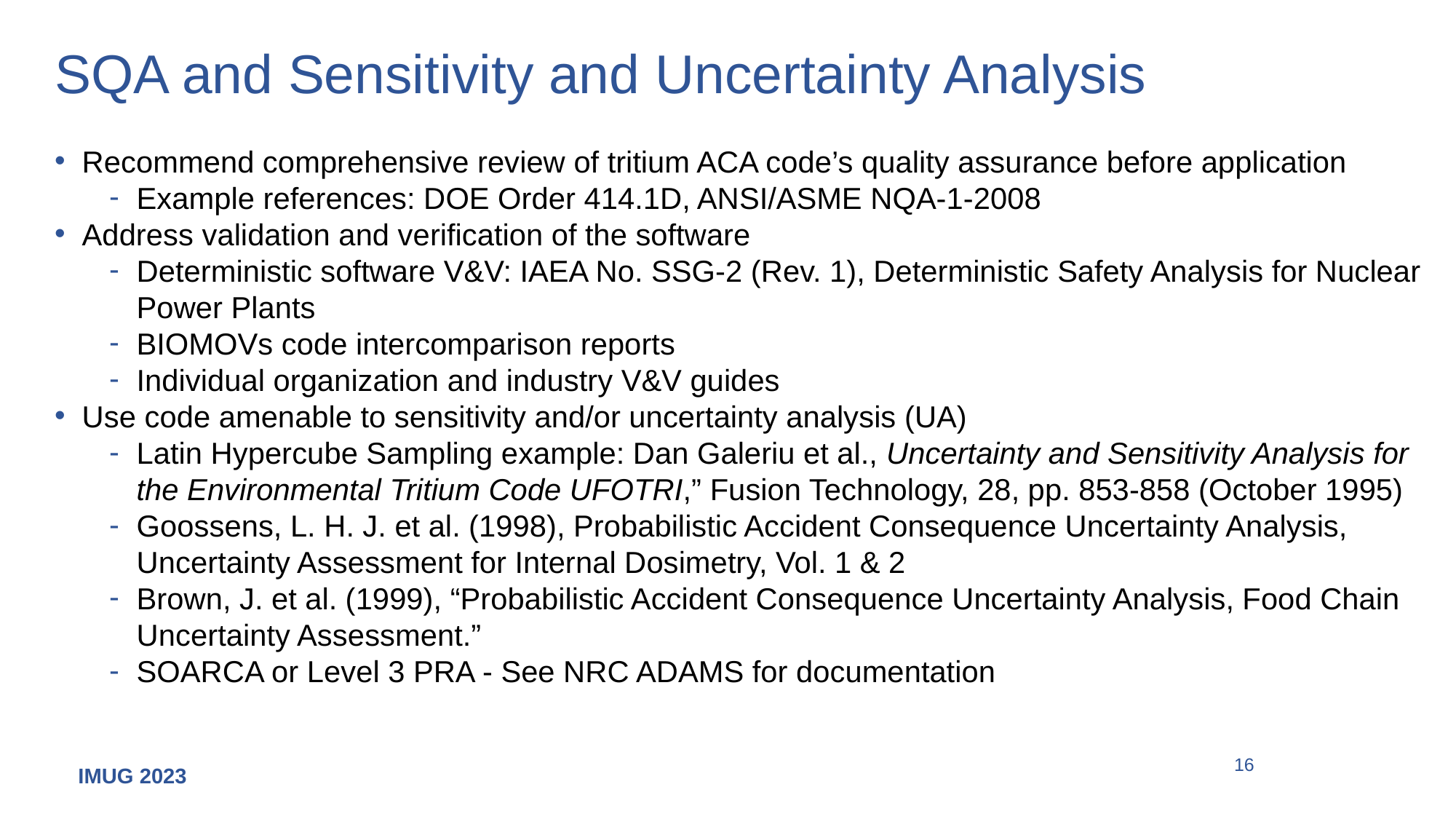

# SQA and Sensitivity and Uncertainty Analysis
Recommend comprehensive review of tritium ACA code’s quality assurance before application
Example references: DOE Order 414.1D, ANSI/ASME NQA-1-2008
Address validation and verification of the software
Deterministic software V&V: IAEA No. SSG-2 (Rev. 1), Deterministic Safety Analysis for Nuclear Power Plants
BIOMOVs code intercomparison reports
Individual organization and industry V&V guides
Use code amenable to sensitivity and/or uncertainty analysis (UA)
Latin Hypercube Sampling example: Dan Galeriu et al., Uncertainty and Sensitivity Analysis for the Environmental Tritium Code UFOTRI,” Fusion Technology, 28, pp. 853-858 (October 1995)
Goossens, L. H. J. et al. (1998), Probabilistic Accident Consequence Uncertainty Analysis, Uncertainty Assessment for Internal Dosimetry, Vol. 1 & 2
Brown, J. et al. (1999), “Probabilistic Accident Consequence Uncertainty Analysis, Food Chain Uncertainty Assessment.”
SOARCA or Level 3 PRA - See NRC ADAMS for documentation
16
IMUG 2023